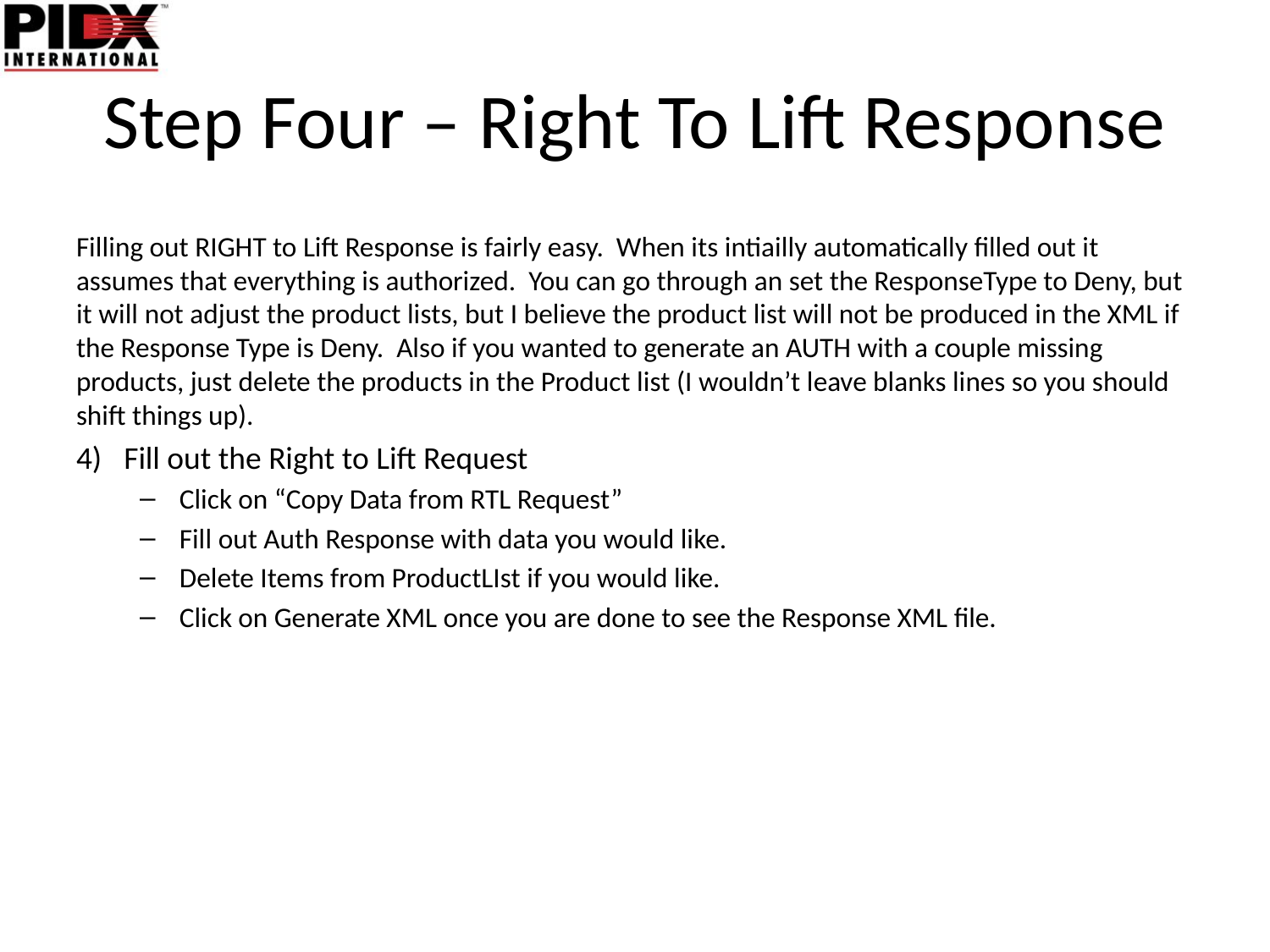

# Step Four – Right To Lift Response
Filling out RIGHT to Lift Response is fairly easy.  When its intiailly automatically filled out it assumes that everything is authorized.  You can go through an set the ResponseType to Deny, but it will not adjust the product lists, but I believe the product list will not be produced in the XML if the Response Type is Deny.  Also if you wanted to generate an AUTH with a couple missing products, just delete the products in the Product list (I wouldn’t leave blanks lines so you should shift things up).
Fill out the Right to Lift Request
Click on “Copy Data from RTL Request”
Fill out Auth Response with data you would like.
Delete Items from ProductLIst if you would like.
Click on Generate XML once you are done to see the Response XML file.